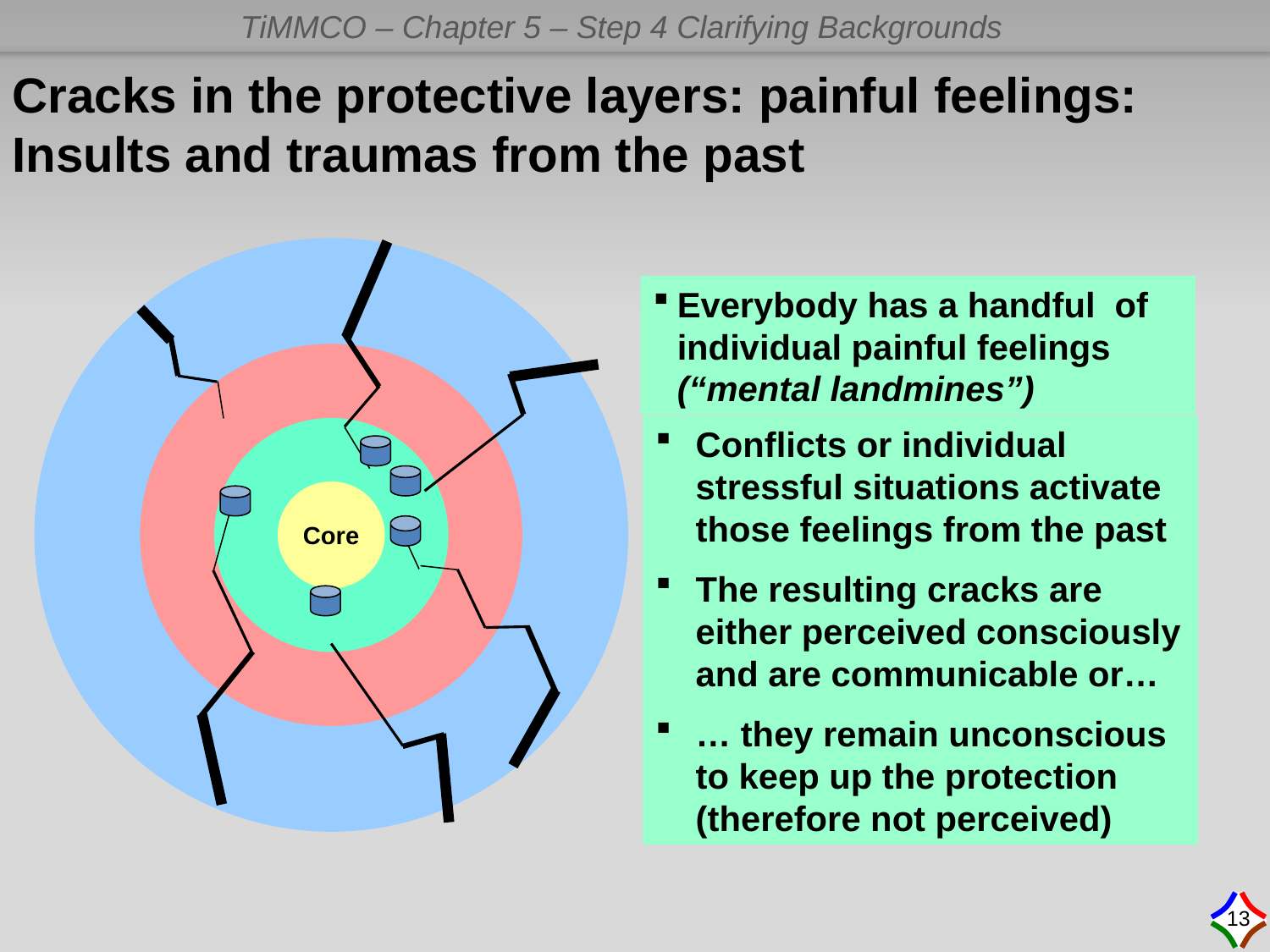

Cracks in the protective layers: painful feelings: Insults and traumas from the past

Everybody has a handful  of individual painful feelings (“mental landmines”)

Conflicts or individual stressful situations activate those feelings from the past
The resulting cracks are either perceived consciously and are communicable or…
… they remain unconscious to keep up the protection (therefore not perceived)

Core

Weh-Gefühle
Abwehr

13